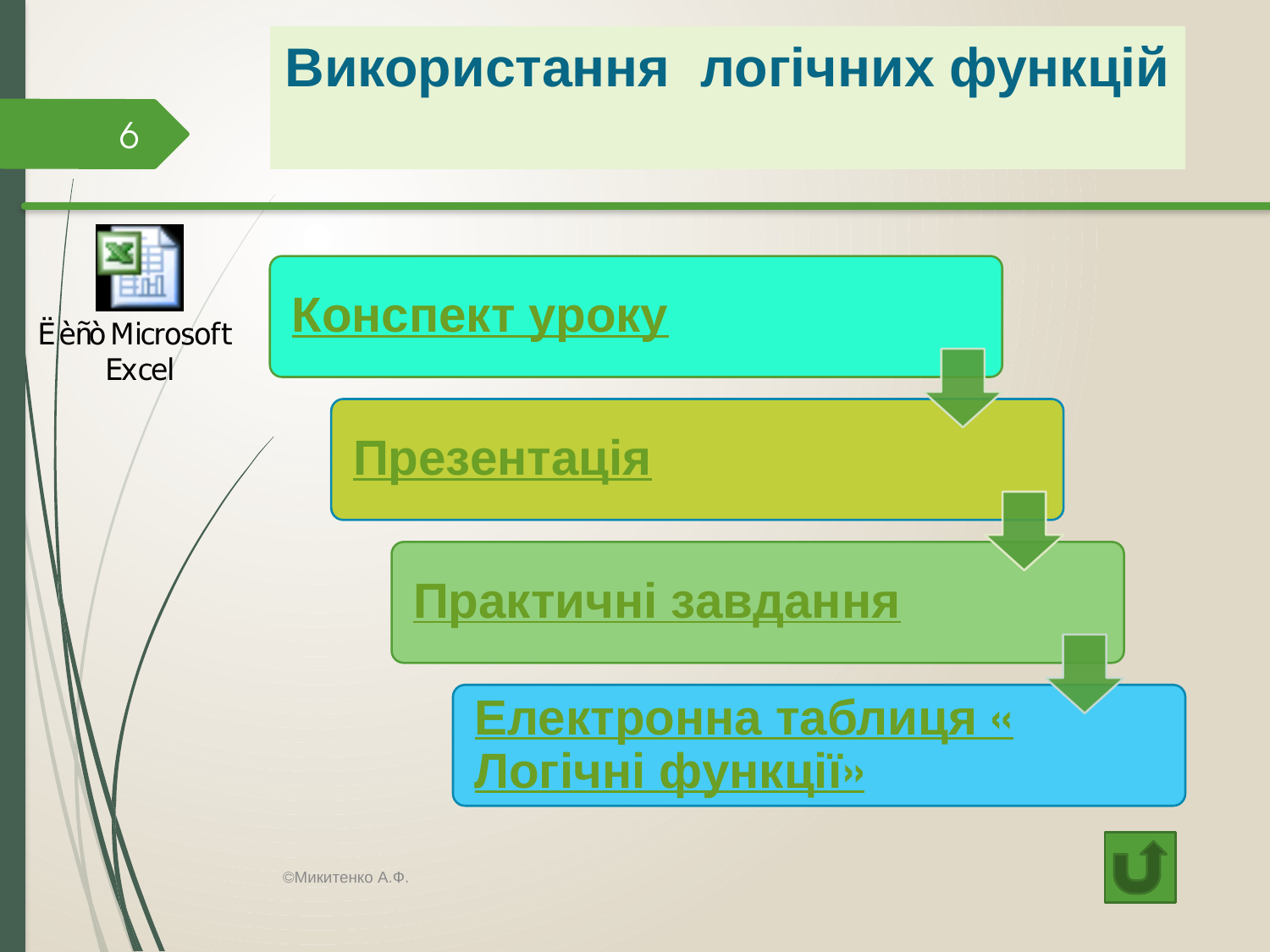

# Використання  логічних функцій
6
Конспект уроку
Презентація
Практичні завдання
Електронна таблиця «Логічні функції»

©Микитенко А.Ф.